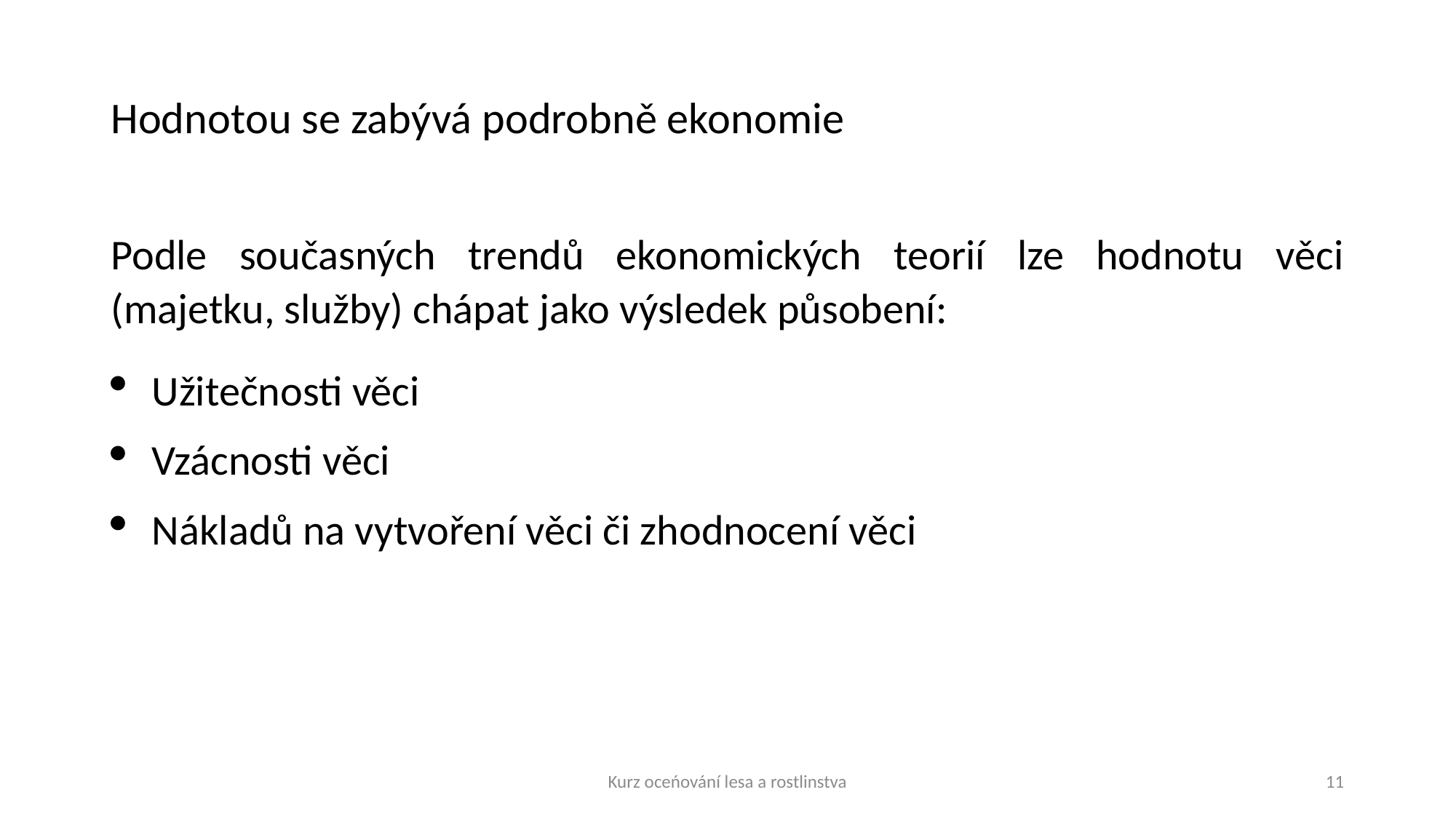

# Hodnotou se zabývá podrobně ekonomie
Podle současných trendů ekonomických teorií lze hodnotu věci (majetku, služby) chápat jako výsledek působení:
Užitečnosti věci
Vzácnosti věci
Nákladů na vytvoření věci či zhodnocení věci

Kurz oceńování lesa a rostlinstva
11